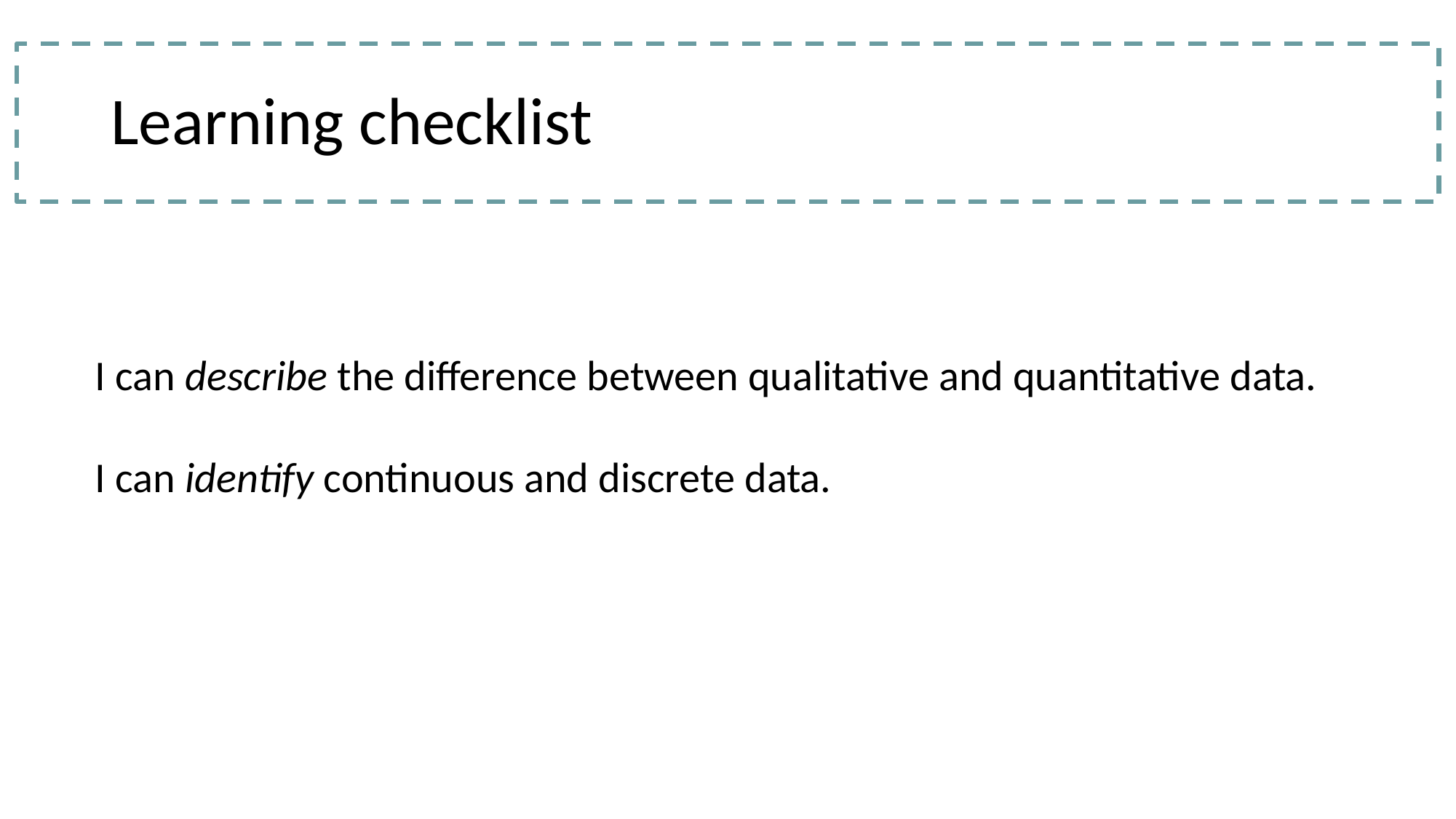

# Learning checklist
I can describe the difference between qualitative and quantitative data.

I can identify continuous and discrete data.